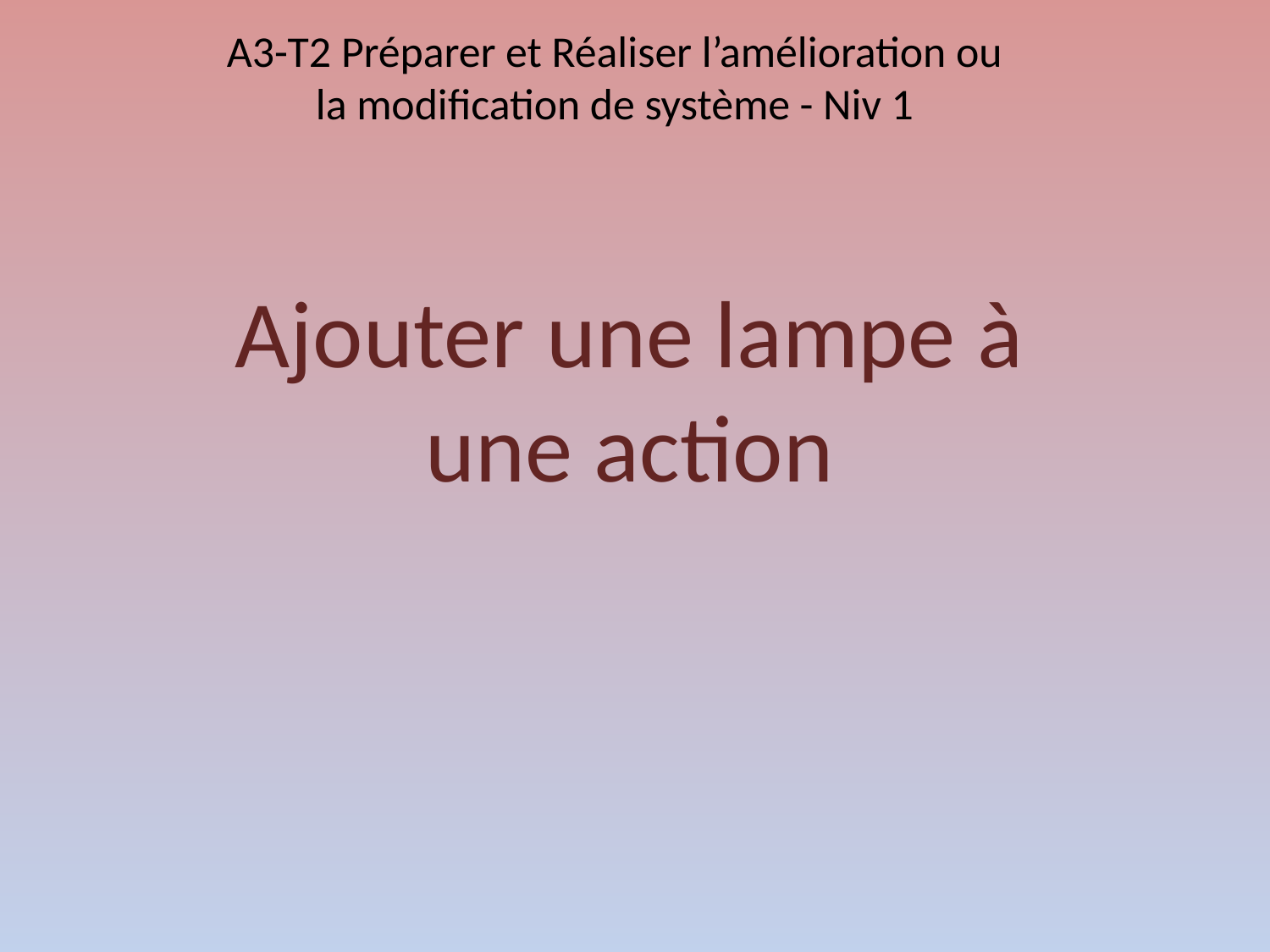

# A3-T2 Préparer et Réaliser l’amélioration ou la modification de système - Niv 1
Ajouter une lampe à une action